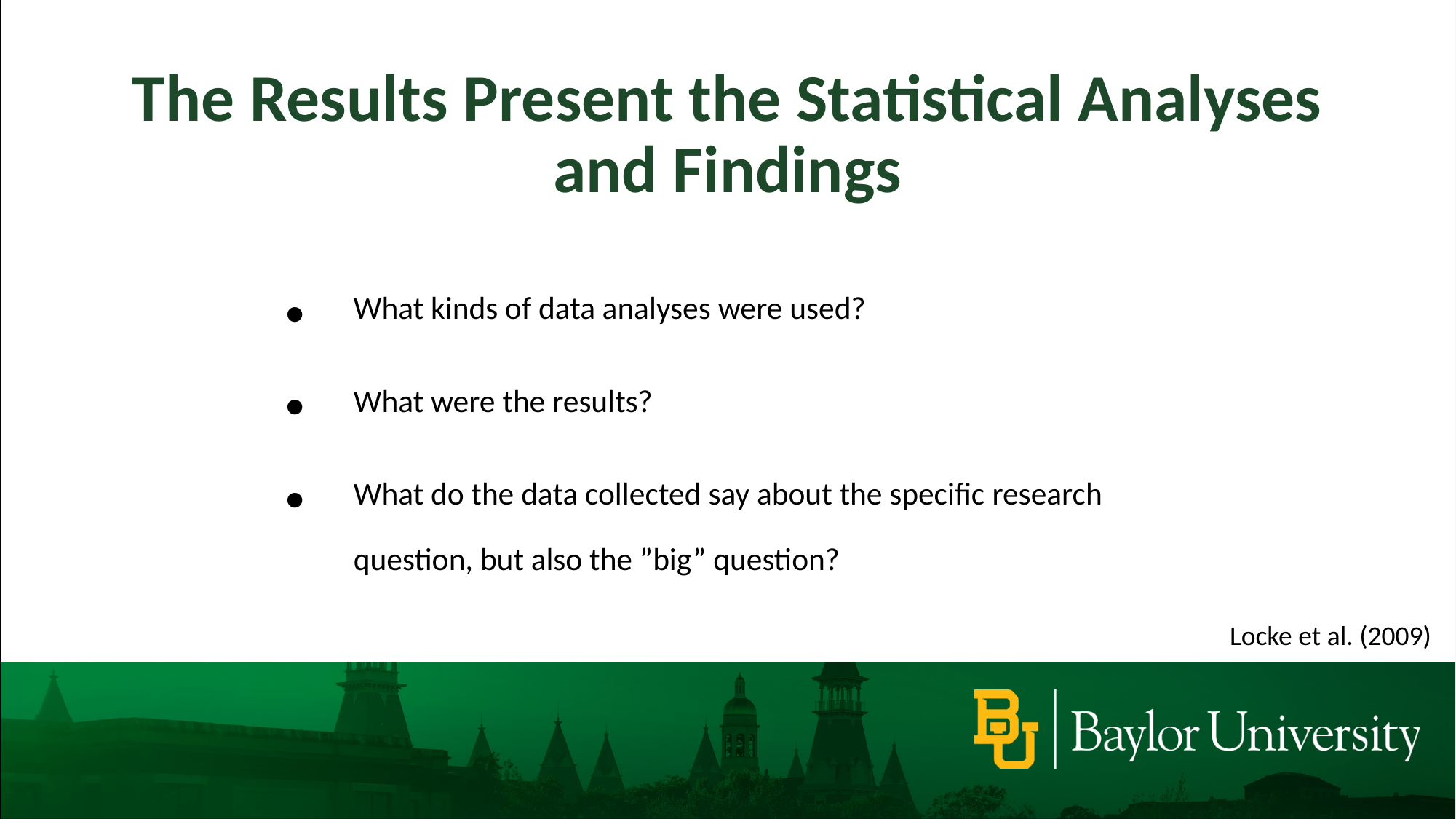

The Results Present the Statistical Analyses and Findings
What kinds of data analyses were used?
What were the results?
What do the data collected say about the specific research question, but also the ”big” question?
Locke et al. (2009)